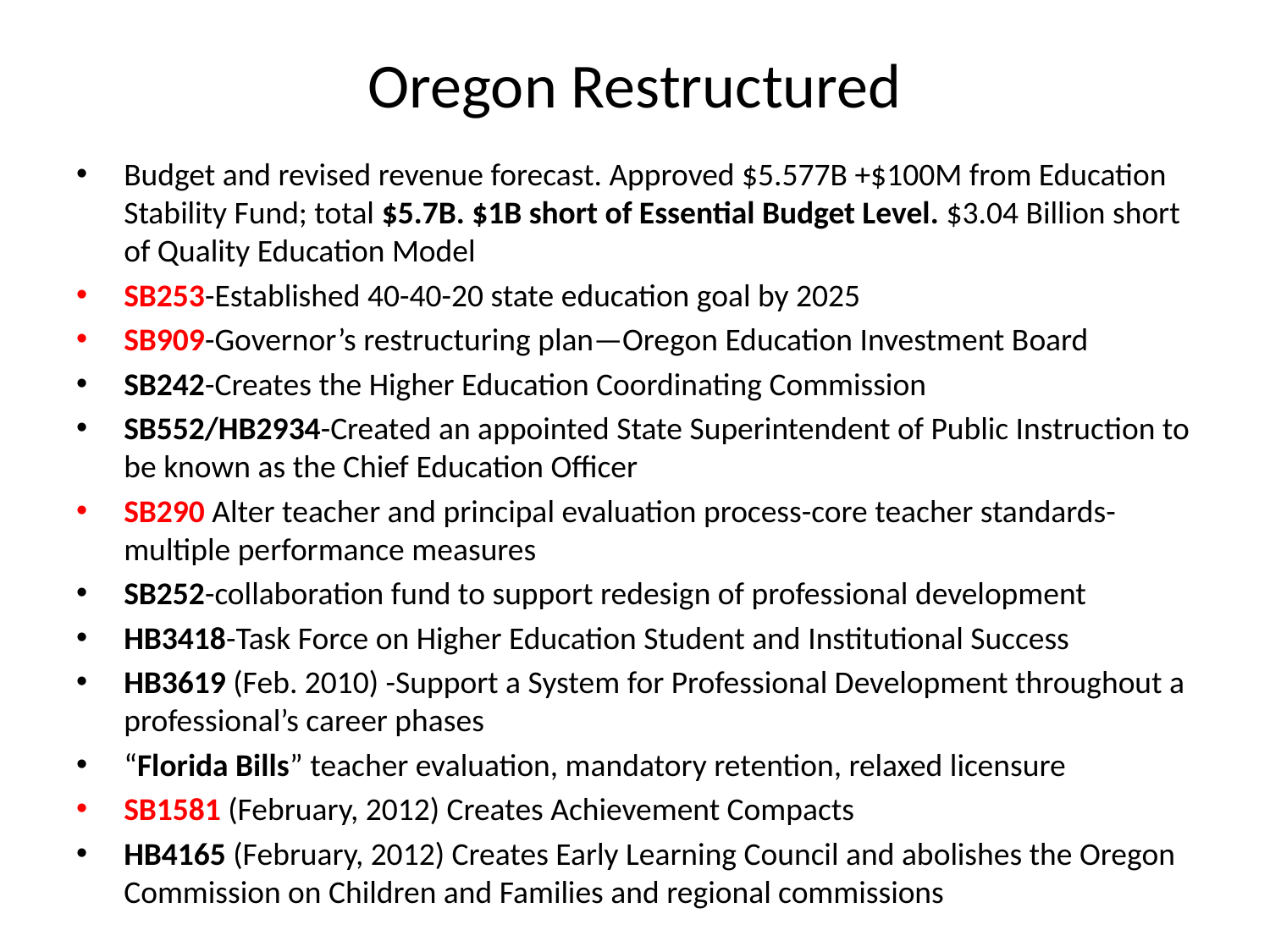

# Oregon Restructured
Budget and revised revenue forecast. Approved $5.577B +$100M from Education Stability Fund; total $5.7B. $1B short of Essential Budget Level. $3.04 Billion short of Quality Education Model
SB253-Established 40-40-20 state education goal by 2025
SB909-Governor’s restructuring plan—Oregon Education Investment Board
SB242-Creates the Higher Education Coordinating Commission
SB552/HB2934-Created an appointed State Superintendent of Public Instruction to be known as the Chief Education Officer
SB290 Alter teacher and principal evaluation process-core teacher standards-multiple performance measures
SB252-collaboration fund to support redesign of professional development
HB3418-Task Force on Higher Education Student and Institutional Success
HB3619 (Feb. 2010) -Support a System for Professional Development throughout a professional’s career phases
“Florida Bills” teacher evaluation, mandatory retention, relaxed licensure
SB1581 (February, 2012) Creates Achievement Compacts
HB4165 (February, 2012) Creates Early Learning Council and abolishes the Oregon Commission on Children and Families and regional commissions